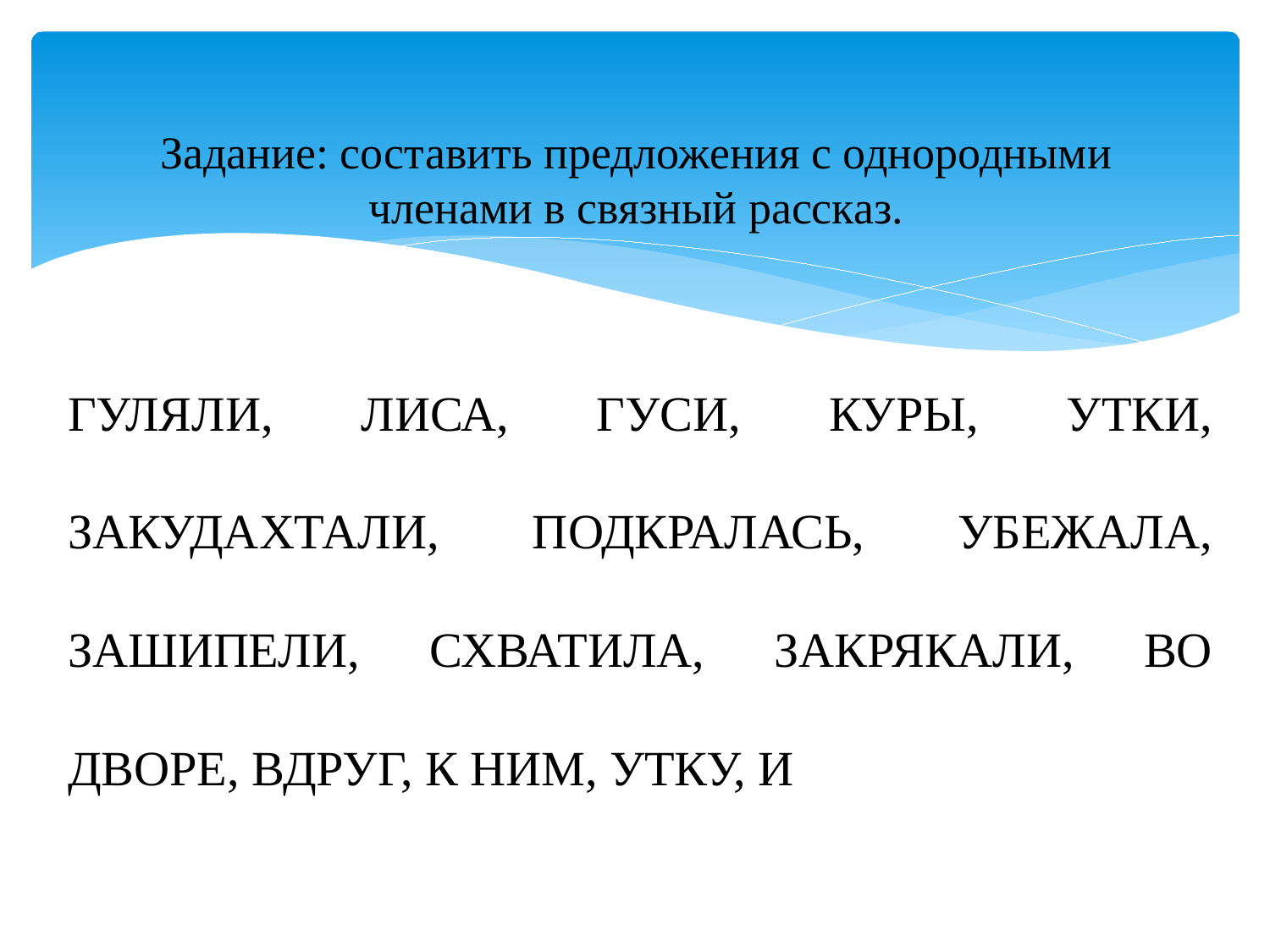

# Задание: составить предложения с однородными членами в связный рассказ.
ГУЛЯЛИ, ЛИСА, ГУСИ, КУРЫ, УТКИ, ЗАКУДАХТАЛИ, ПОДКРАЛАСЬ, УБЕЖАЛА, ЗАШИПЕЛИ, СХВАТИЛА, ЗАКРЯКАЛИ, ВО ДВОРЕ, ВДРУГ, К НИМ, УТКУ, И